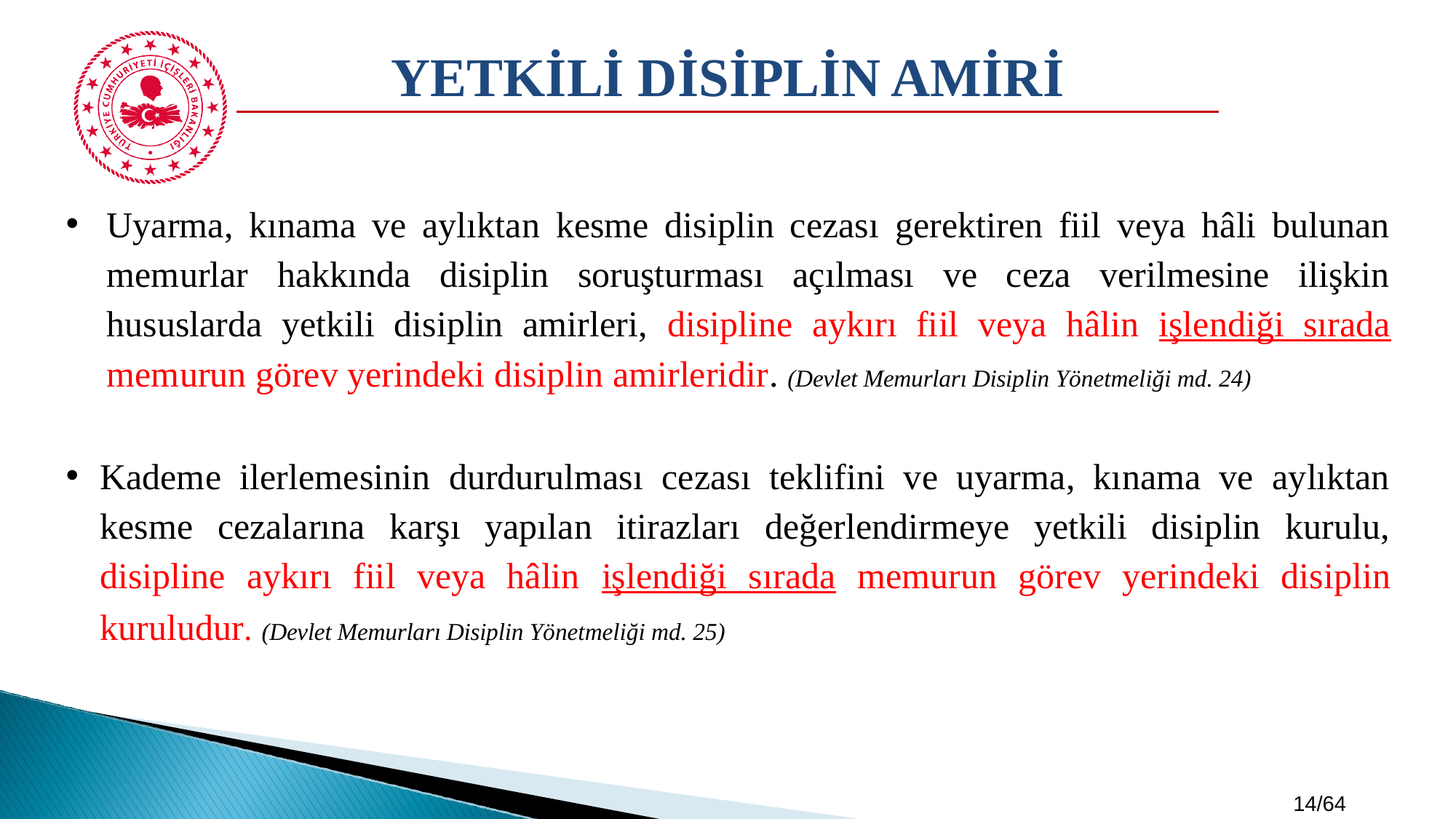

YETKİLİ DİSİPLİN AMİRİ
Uyarma, kınama ve aylıktan kesme disiplin cezası gerektiren fiil veya hâli bulunan memurlar hakkında disiplin soruşturması açılması ve ceza verilmesine ilişkin hususlarda yetkili disiplin amirleri, disipline aykırı fiil veya hâlin işlendiği sırada memurun görev yerindeki disiplin amirleridir. (Devlet Memurları Disiplin Yönetmeliği md. 24)

Kademe ilerlemesinin durdurulması cezası teklifini ve uyarma, kınama ve aylıktan kesme cezalarına karşı yapılan itirazları değerlendirmeye yetkili disiplin kurulu, disipline aykırı fiil veya hâlin işlendiği sırada memurun görev yerindeki disiplin kuruludur. (Devlet Memurları Disiplin Yönetmeliği md. 25)